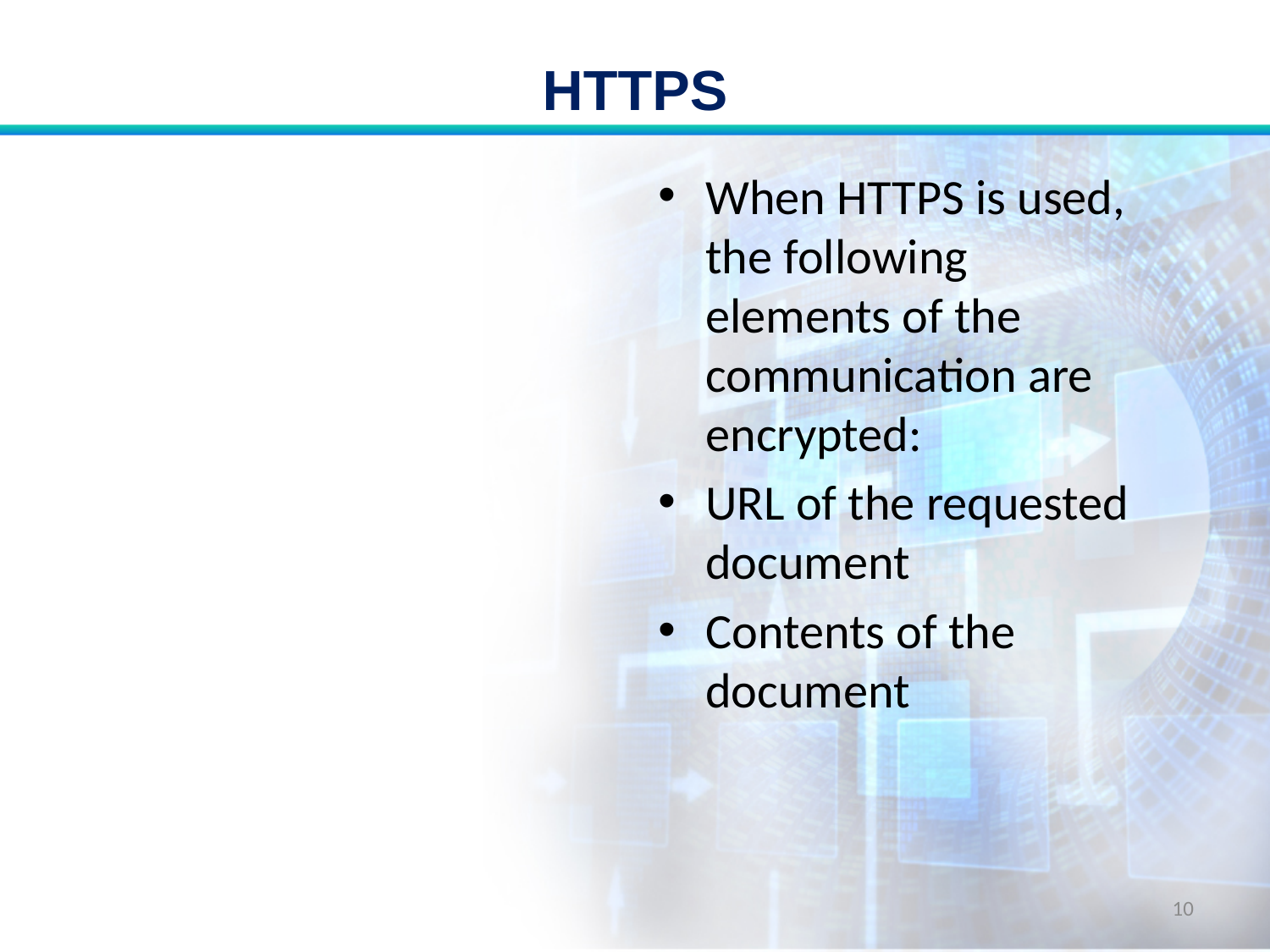

# HTTPS
When HTTPS is used, the following elements of the communication are encrypted:
URL of the requested document
Contents of the document
10